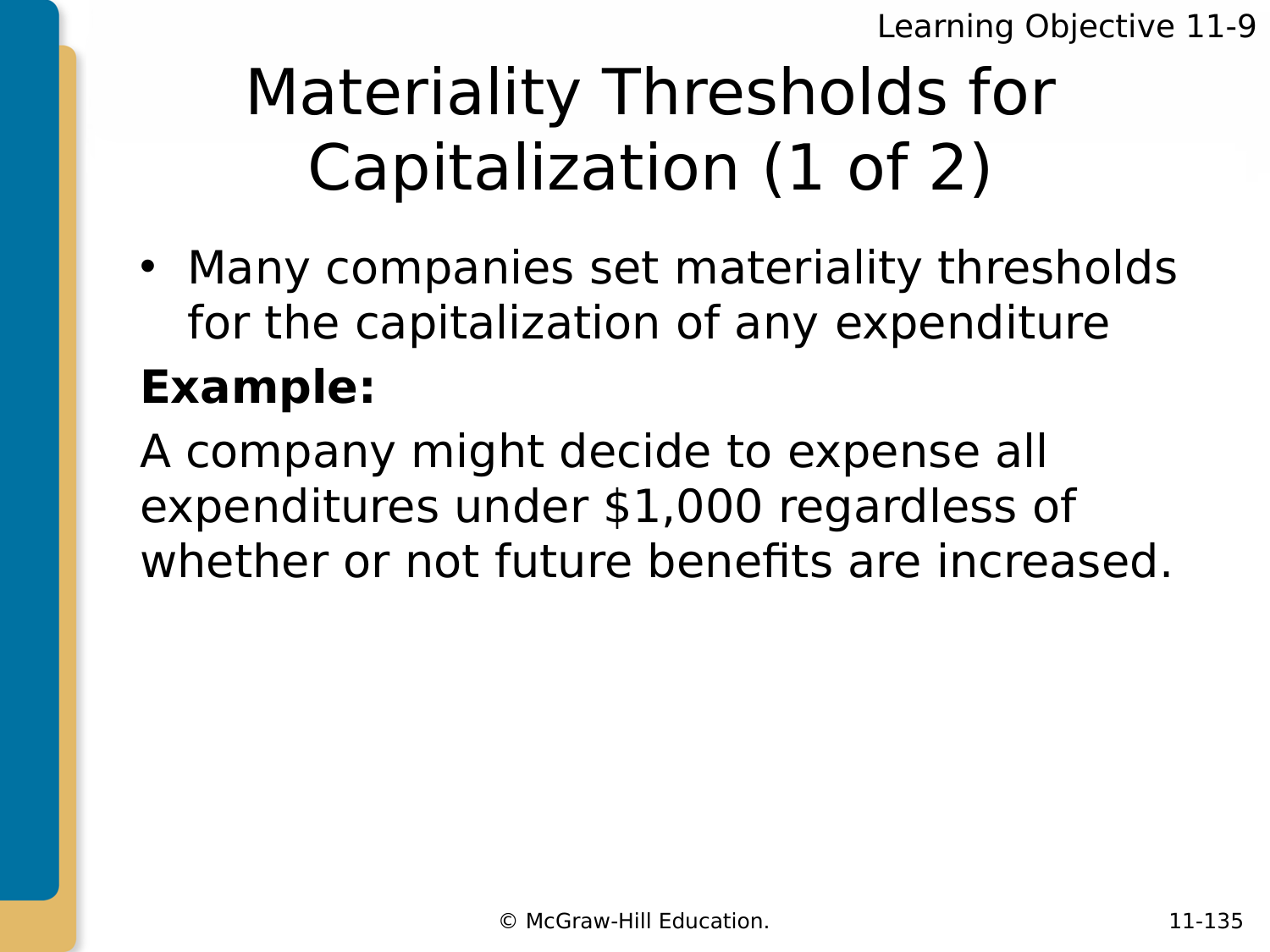

Learning Objective 11-9
# Materiality Thresholds for Capitalization (1 of 2)
Many companies set materiality thresholds for the capitalization of any expenditure
Example:
A company might decide to expense all expenditures under $1,000 regardless of whether or not future benefits are increased.